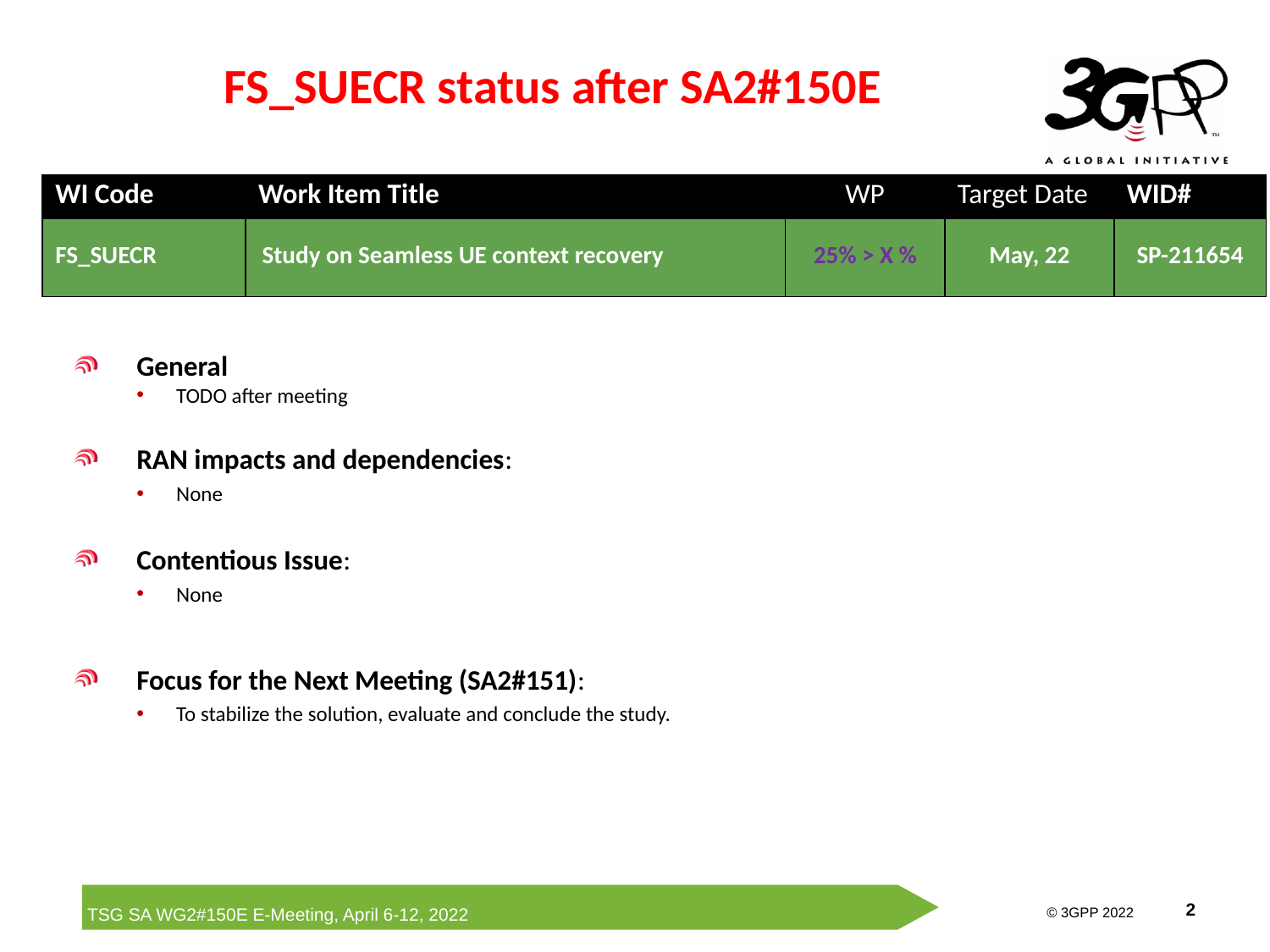

# FS_SUECR status after SA2#150E
| WI Code | Work Item Title | WP | Target Date | WID# |
| --- | --- | --- | --- | --- |
| FS\_SUECR | Study on Seamless UE context recovery | 25% > X % | May, 22 | SP-211654 |
General
TODO after meeting

RAN impacts and dependencies:
None

Contentious Issue:
None

Focus for the Next Meeting (SA2#151):
To stabilize the solution, evaluate and conclude the study.